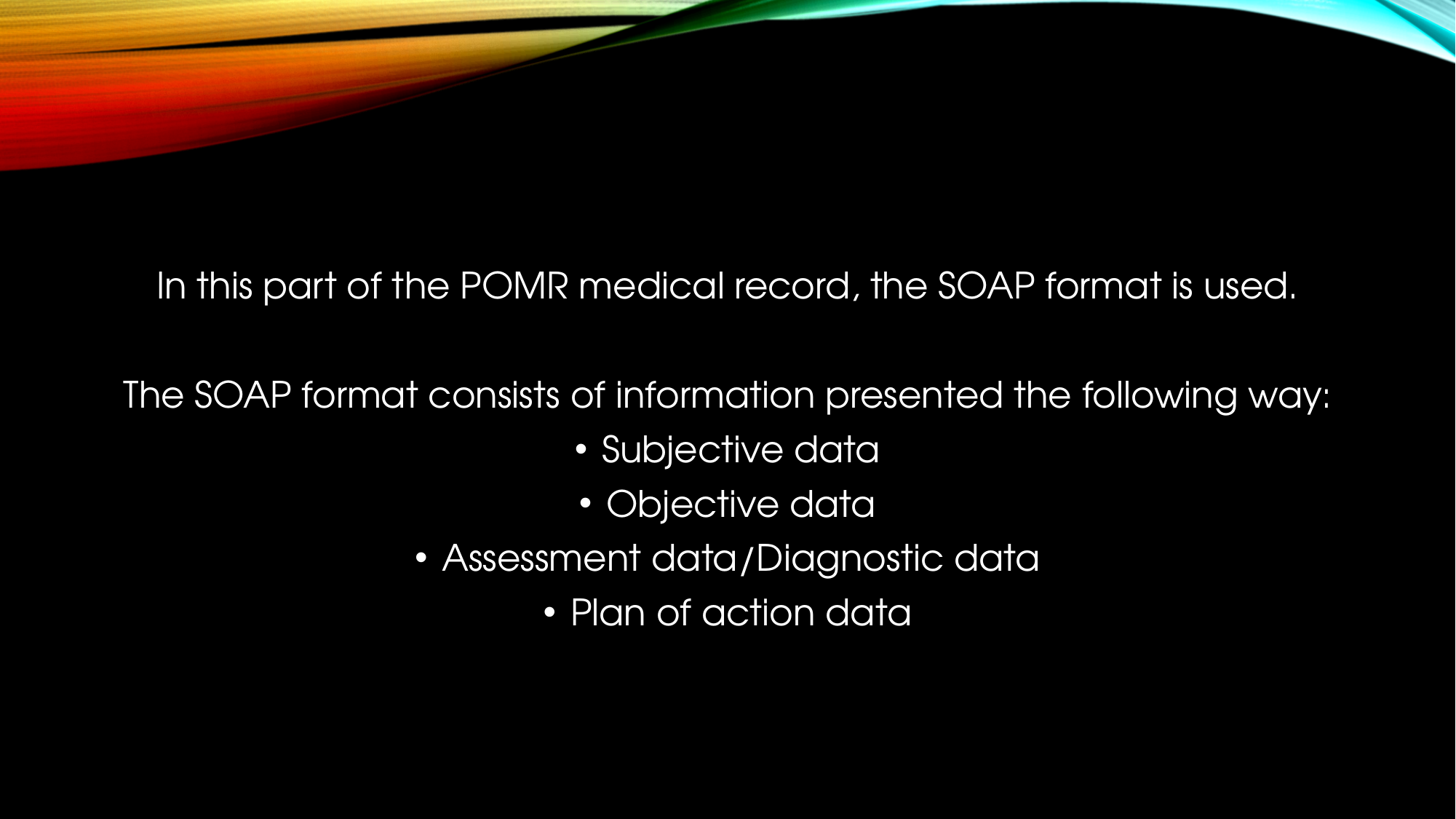

In this part of the POMR medical record, the SOAP format is used.

The SOAP format consists of information presented the following way:
Subjective data
Objective data
Assessment data/Diagnostic data
Plan of action data